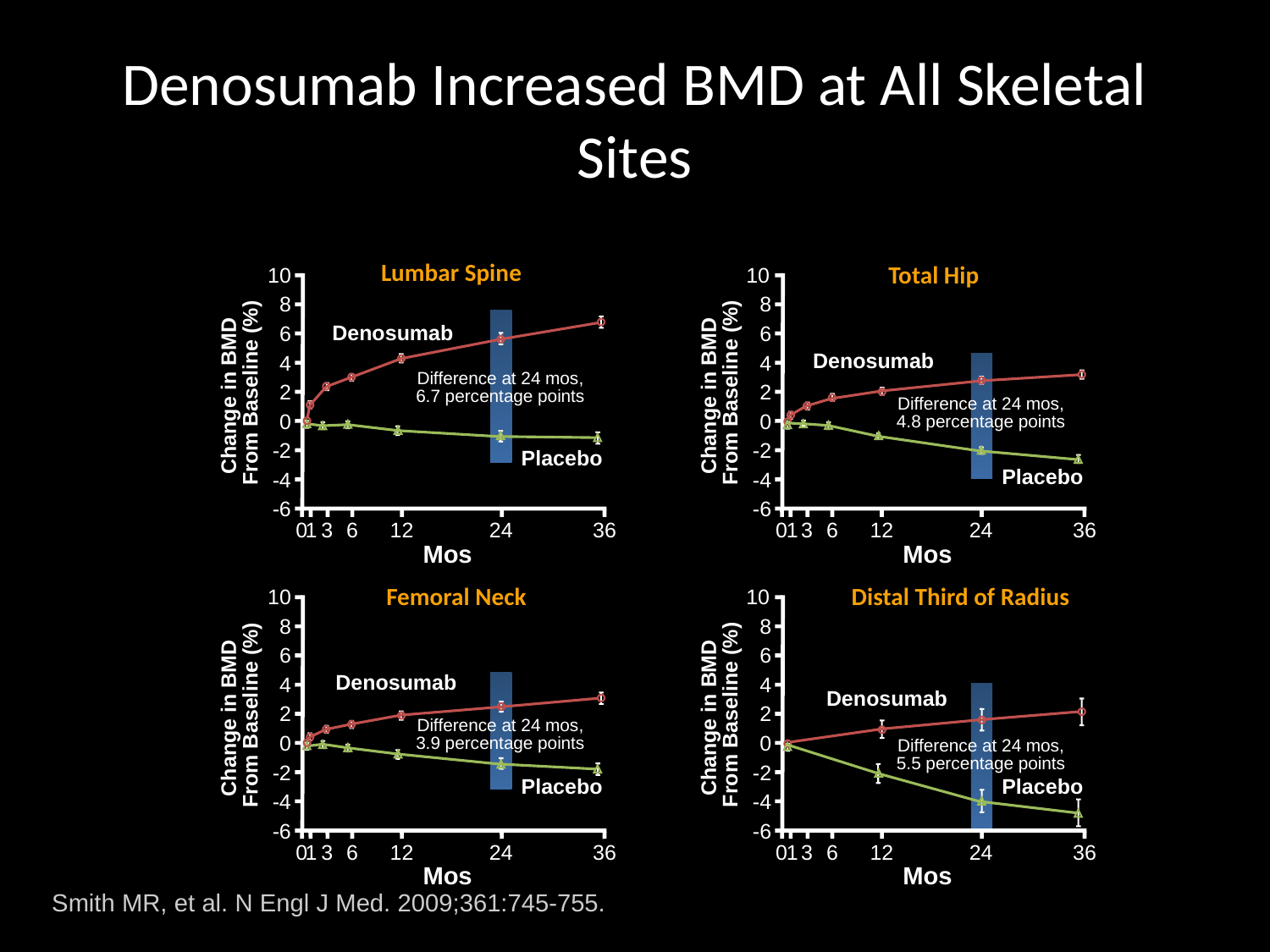

Denosumab Increased BMD at All Skeletal Sites
Lumbar Spine
Total Hip
10
10

8
8

Denosumab
6
6

Denosumab
4
4

Difference at 24 mos,
6.7 percentage points
Change in BMD
From Baseline (%)
Change in BMD
From Baseline (%)

2
2

Difference at 24 mos,
4.8 percentage points

0
0

-2

-2

Placebo

Placebo
-4
-4

-6
-6

0
1
3
6
12
24
36
0
1
3
6
12
24
36

Mos
Mos
Femoral Neck
Distal Third of Radius
10
10

8
8

6
6

Denosumab
4
4

Denosumab

Change in BMD
From Baseline (%)
Change in BMD
From Baseline (%)

2
2

Difference at 24 mos,
3.9 percentage points

0
0

Difference at 24 mos,
5.5 percentage points

-2
-2

Placebo
Placebo

-4
-4

-6
-6

0
1
3
6
12
24
36
0
1
3
6
12
24
36

Mos
Mos
Smith MR, et al. N Engl J Med. 2009;361:745-755.